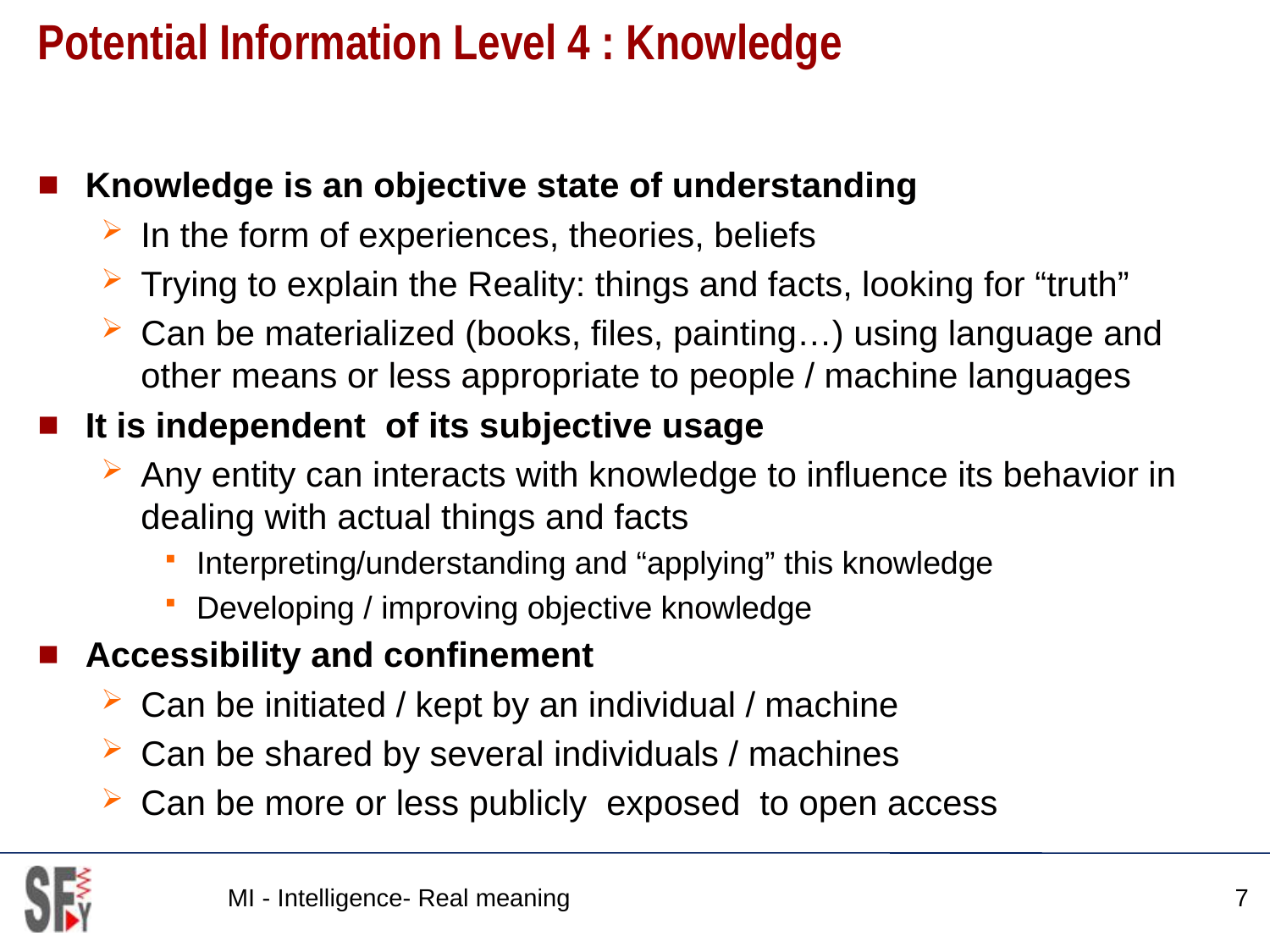

# Potential Information Level 4 : Knowledge
Knowledge is an objective state of understanding
In the form of experiences, theories, beliefs
Trying to explain the Reality: things and facts, looking for “truth”
Can be materialized (books, files, painting…) using language and other means or less appropriate to people / machine languages
It is independent  of its subjective usage
Any entity can interacts with knowledge to influence its behavior in dealing with actual things and facts
Interpreting/understanding and “applying” this knowledge
Developing / improving objective knowledge
Accessibility and confinement
Can be initiated / kept by an individual / machine
Can be shared by several individuals / machines
Can be more or less publicly  exposed  to open access
MI - Intelligence- Real meaning
7